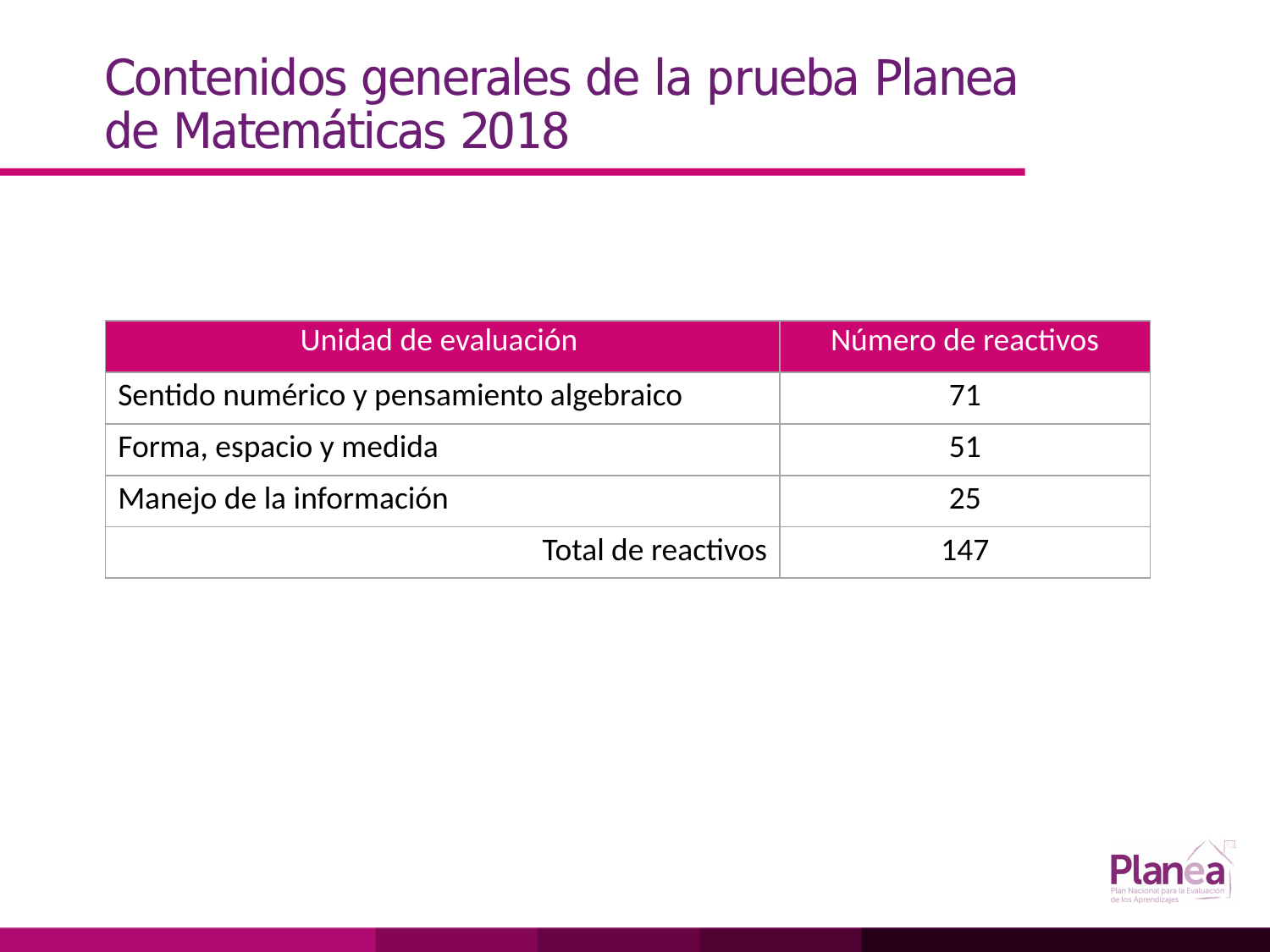

# Contenidos generales de la prueba Planea de Matemáticas 2018

| Unidad de evaluación | Número de reactivos |
| --- | --- |
| Sentido numérico y pensamiento algebraico | 71 |
| Forma, espacio y medida | 51 |
| Manejo de la información | 25 |
| Total de reactivos | 147 |